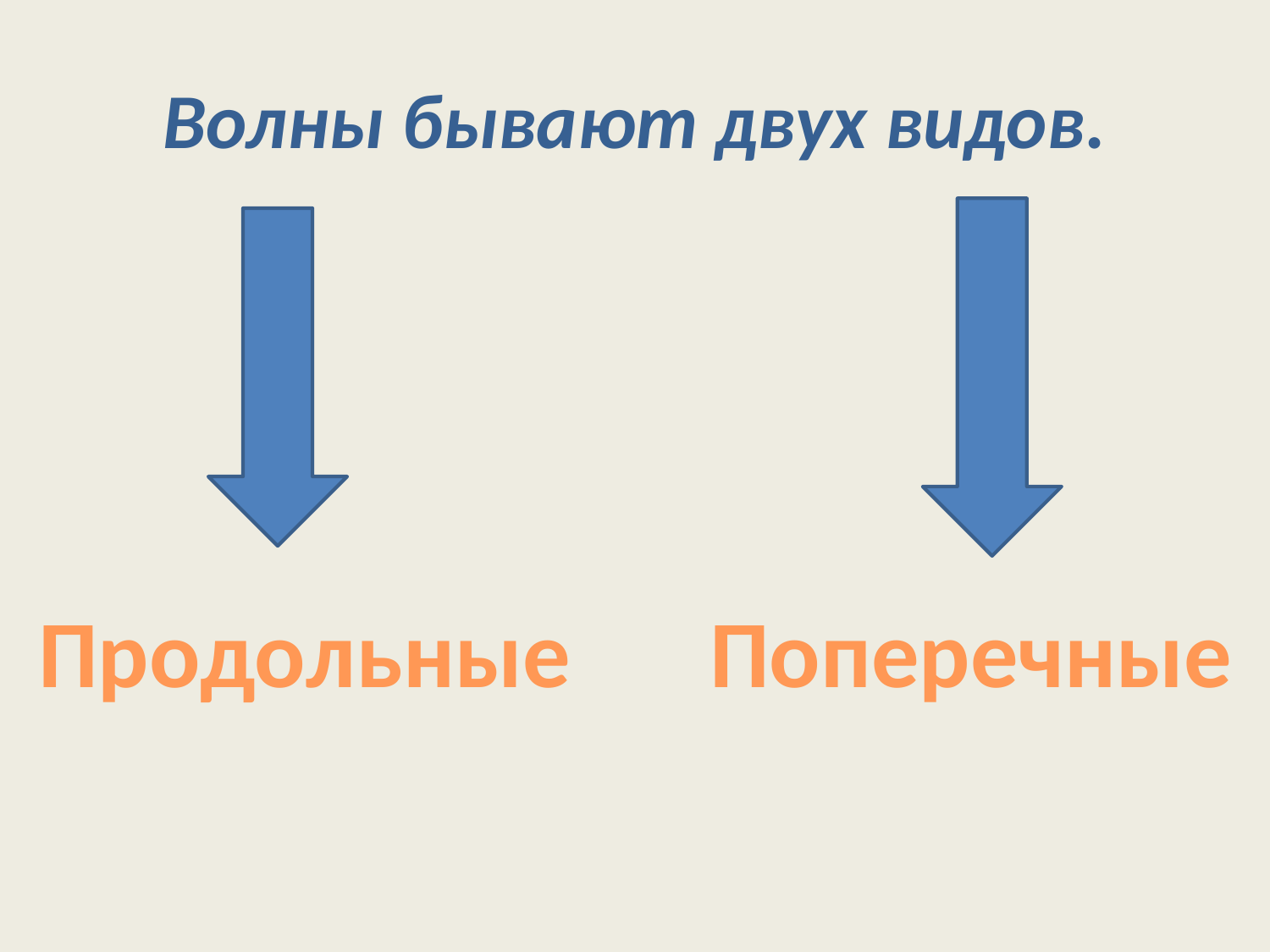

# Волны бывают двух видов.

Продольные
Поперечные